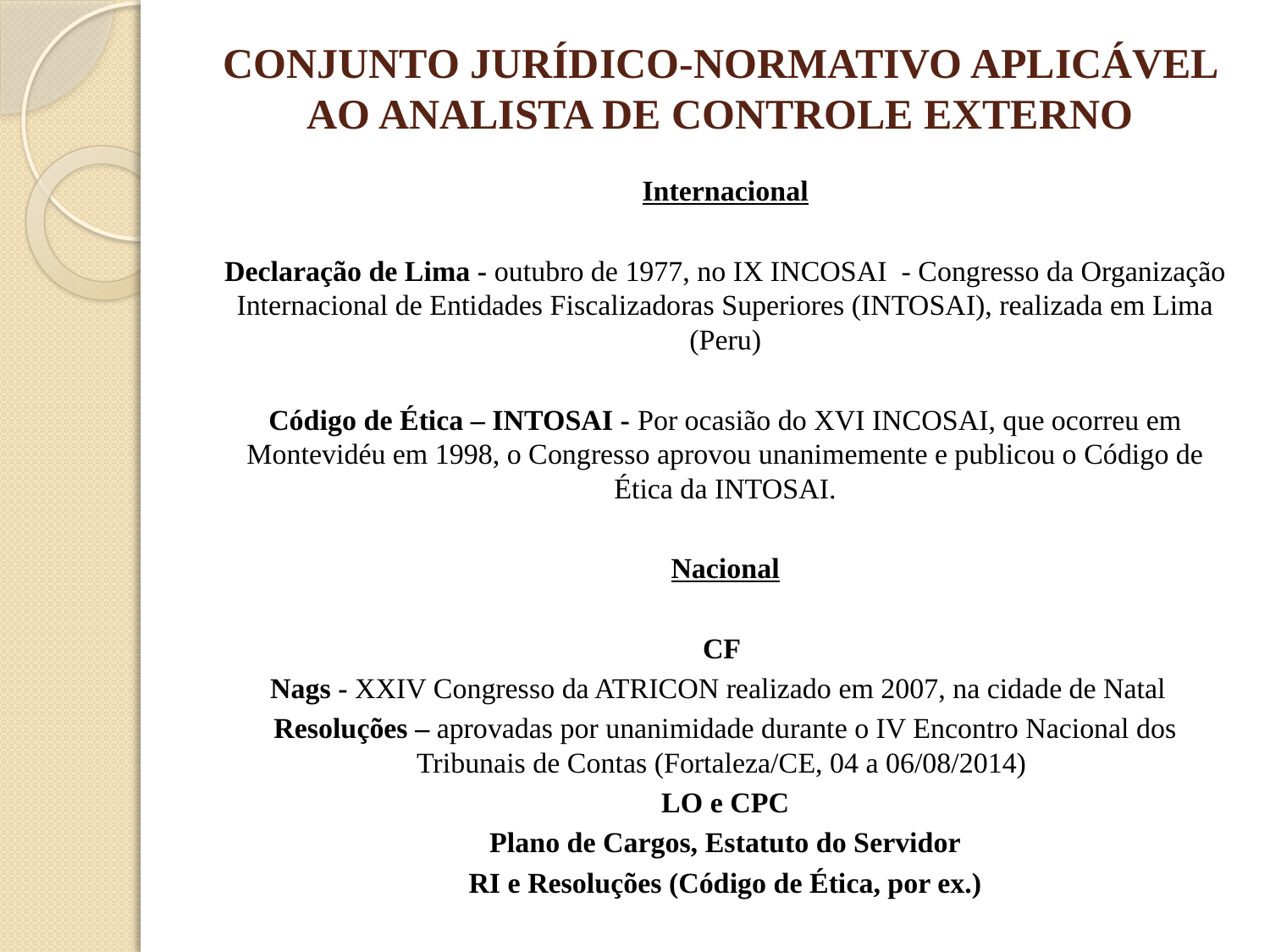

# CONJUNTO JURÍDICO-NORMATIVO APLICÁVEL AO ANALISTA DE CONTROLE EXTERNO
Internacional

Declaração de Lima - outubro de 1977, no IX INCOSAI  - Congresso da Organização Internacional de Entidades Fiscalizadoras Superiores (INTOSAI), realizada em Lima (Peru)

Código de Ética – INTOSAI - Por ocasião do XVI INCOSAI, que ocorreu em Montevidéu em 1998, o Congresso aprovou unanimemente e publicou o Código de Ética da INTOSAI.

Nacional

CF
Nags - XXIV Congresso da ATRICON realizado em 2007, na cidade de Natal
Resoluções – aprovadas por unanimidade durante o IV Encontro Nacional dos Tribunais de Contas (Fortaleza/CE, 04 a 06/08/2014)
LO e CPC
Plano de Cargos, Estatuto do Servidor
RI e Resoluções (Código de Ética, por ex.)